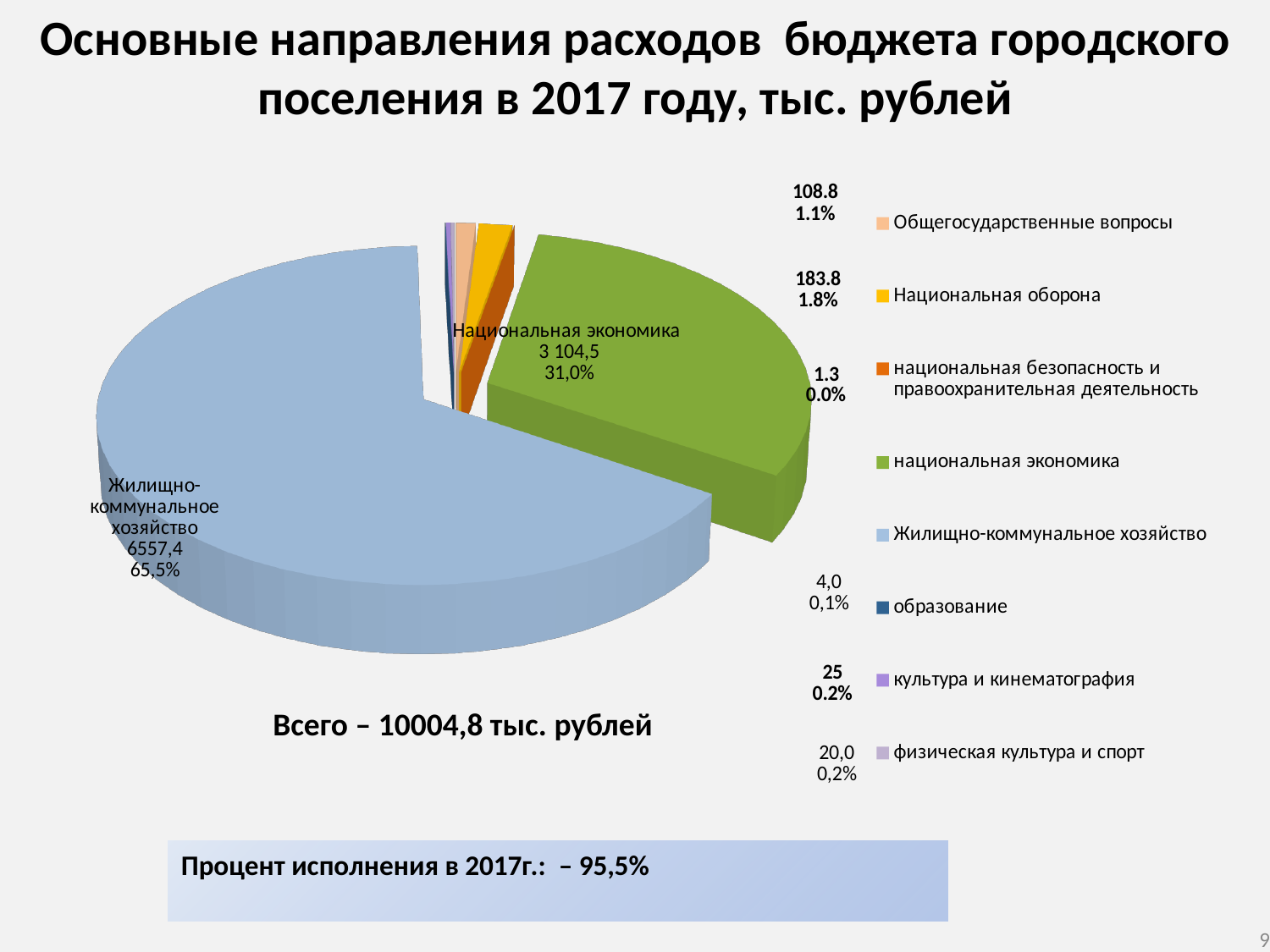

Основные направления расходов  бюджета городского поселения в 2017 году, тыс. рублей

[unsupported chart]

Всего – 10004,8 тыс. рублей
Процент исполнения в 2017г.:  – 95,5%

9